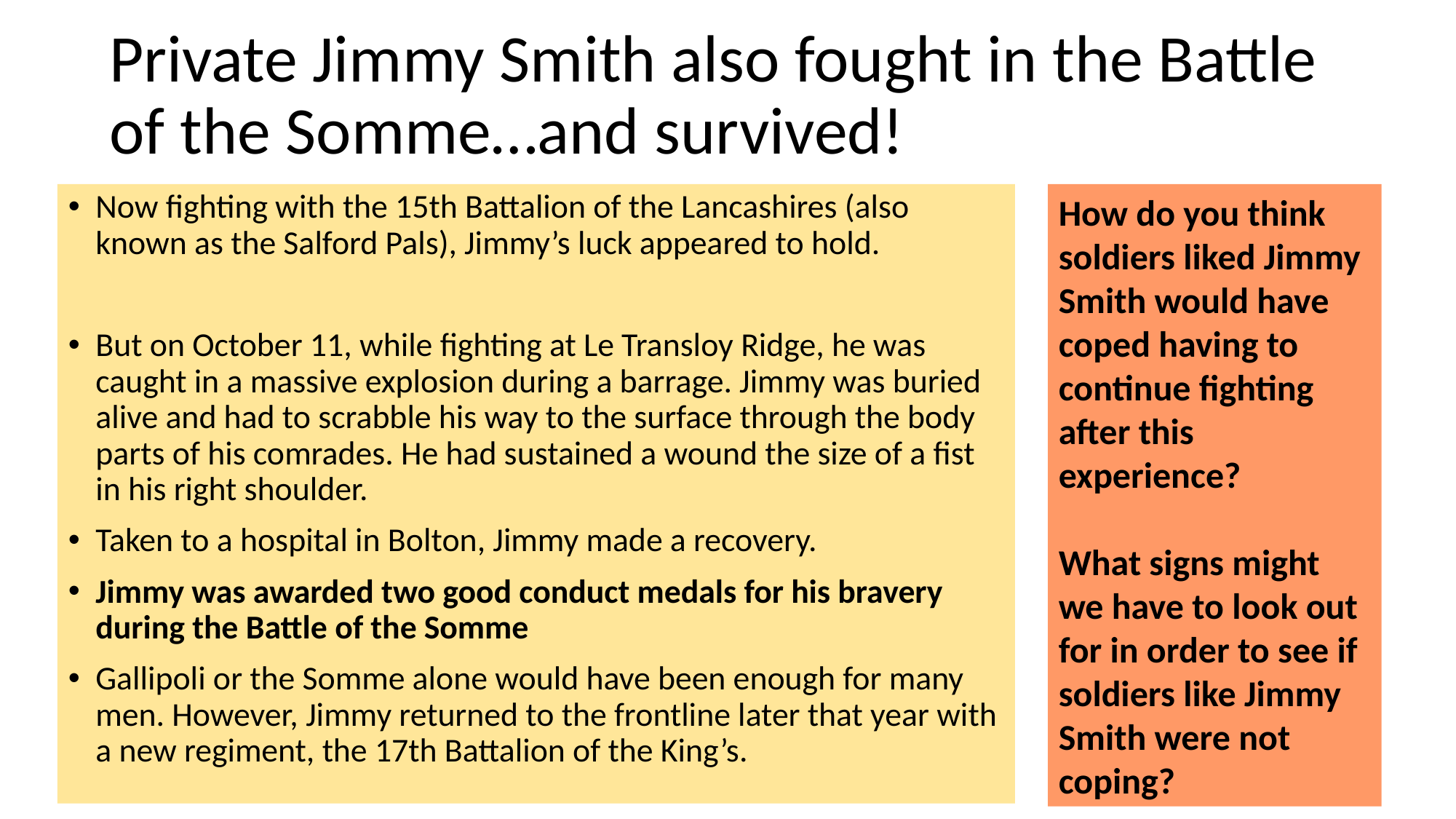

# Private Jimmy Smith also fought in the Battle of the Somme…and survived!
Now fighting with the 15th Battalion of the Lancashires (also known as the Salford Pals), Jimmy’s luck appeared to hold.

But on October 11, while fighting at Le Transloy Ridge, he was caught in a massive explosion during a barrage. Jimmy was buried alive and had to scrabble his way to the surface through the body parts of his comrades. He had sustained a wound the size of a fist in his right shoulder.
Taken to a hospital in Bolton, Jimmy made a recovery.
Jimmy was awarded two good conduct medals for his bravery during the Battle of the Somme
Gallipoli or the Somme alone would have been enough for many men. However, Jimmy returned to the frontline later that year with a new regiment, the 17th Battalion of the King’s.
How do you think soldiers liked Jimmy  Smith would have coped having to continue fighting after this experience?

What signs might we have to look out for in order to see if soldiers like Jimmy Smith were not coping?